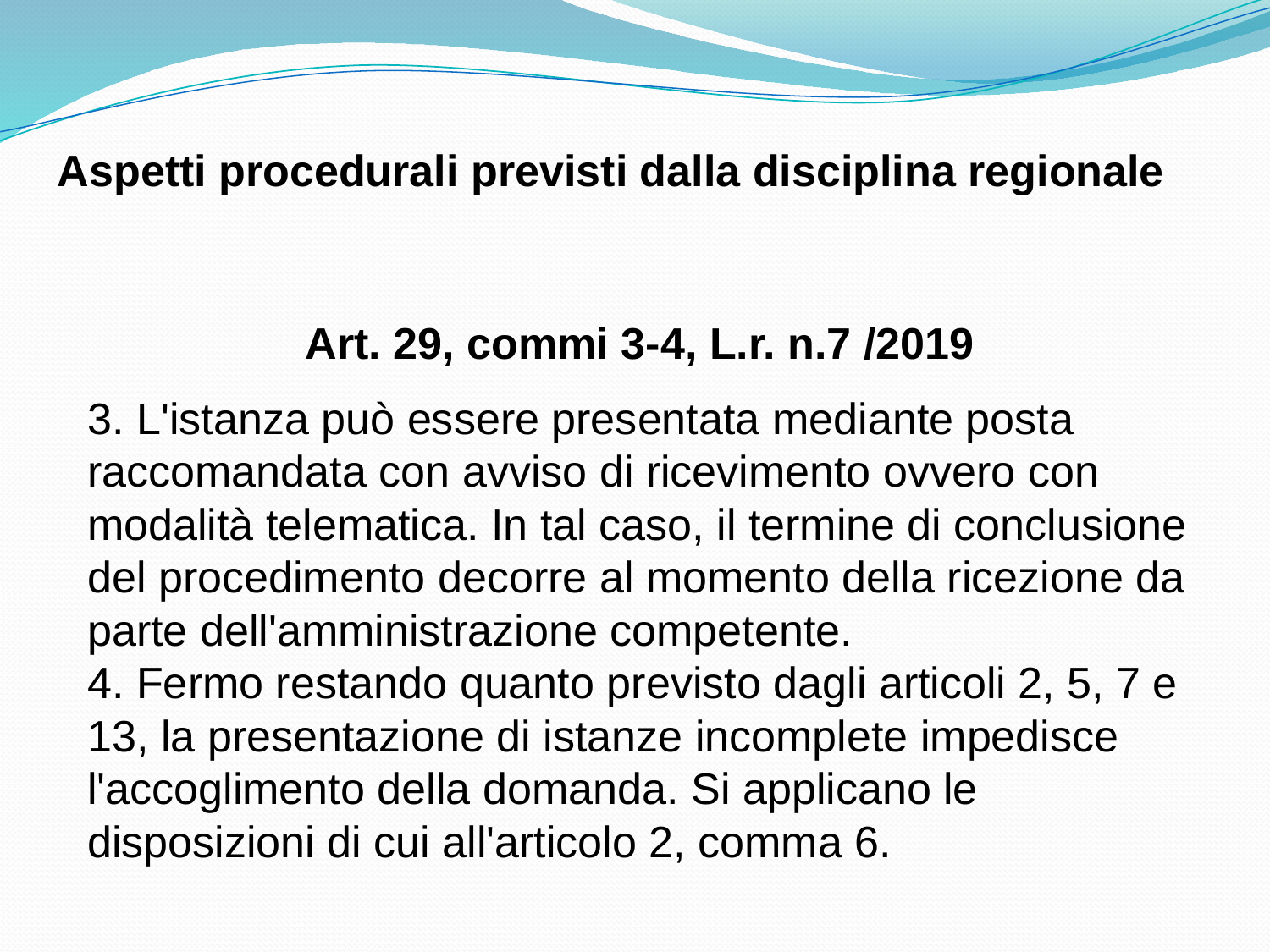

Aspetti procedurali previsti dalla disciplina regionale
Art. 29, commi 3-4, L.r. n.7 /2019

3. L'istanza può essere presentata mediante posta raccomandata con avviso di ricevimento ovvero con modalità telematica. In tal caso, il termine di conclusione del procedimento decorre al momento della ricezione da parte dell'amministrazione competente.
4. Fermo restando quanto previsto dagli articoli 2, 5, 7 e 13, la presentazione di istanze incomplete impedisce l'accoglimento della domanda. Si applicano le disposizioni di cui all'articolo 2, comma 6.